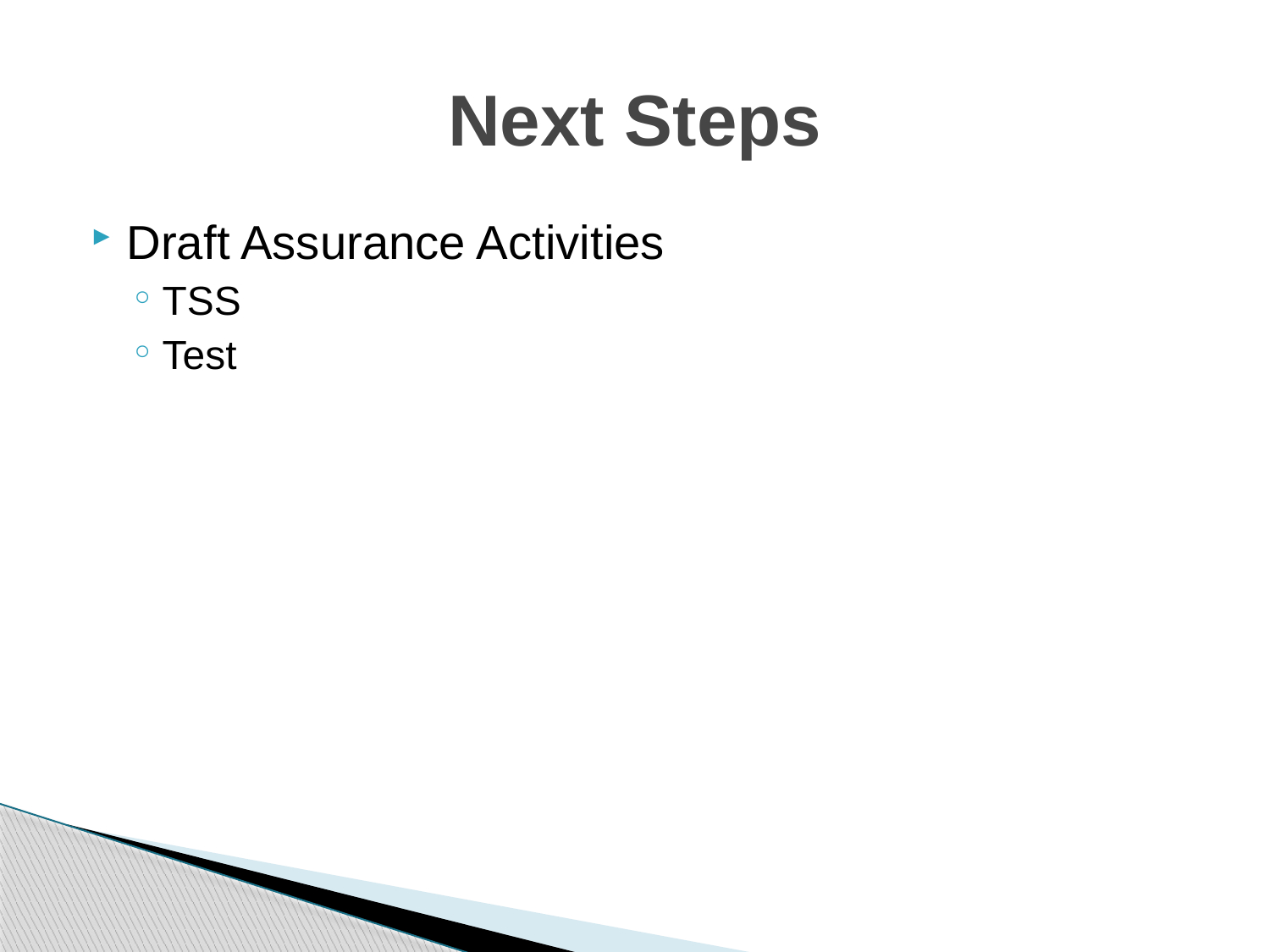

# Next Steps
Draft Assurance Activities
TSS
Test